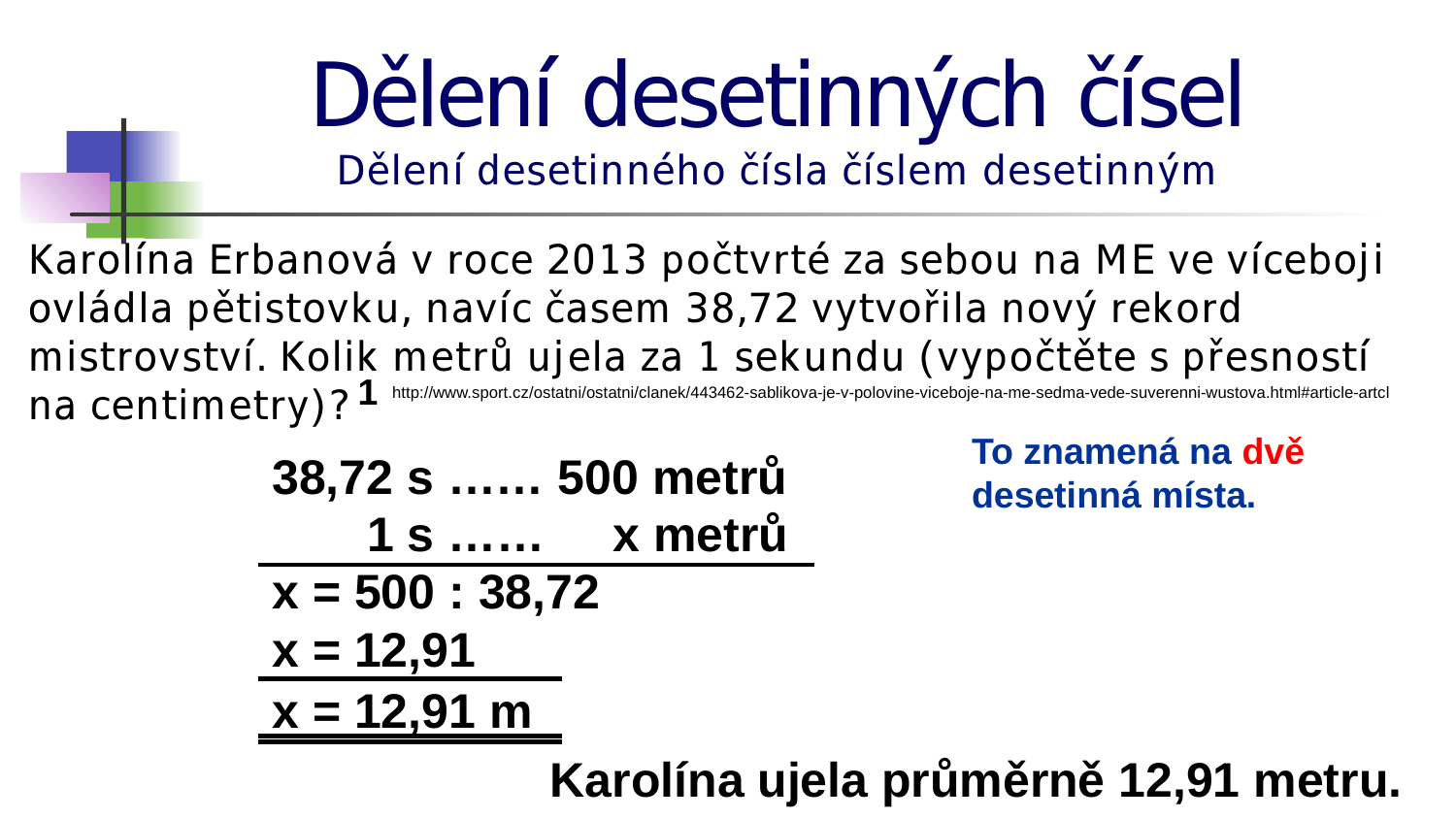

# Dělení desetinných čísel Dělení desetinného čísla číslem desetinným
Karolína Erbanová v roce 2013 počtvrté za sebou na ME ve víceboji ovládla pětistovku, navíc časem 38,72 vytvořila nový rekord mistrovství. Kolik metrů ujela za 1 sekundu (vypočtěte s přesností na centimetry)?
1
http://www.sport.cz/ostatni/ostatni/clanek/443462-sablikova-je-v-polovine-viceboje-na-me-sedma-vede-suverenni-wustova.html#article-artcl
To znamená na dvě desetinná místa.
38,72 s …… 500 metrů
       1 s ……     x metrů
x = 500 : 38,72
x = 12,91
x = 12,91 m
Karolína ujela průměrně 12,91 metru.